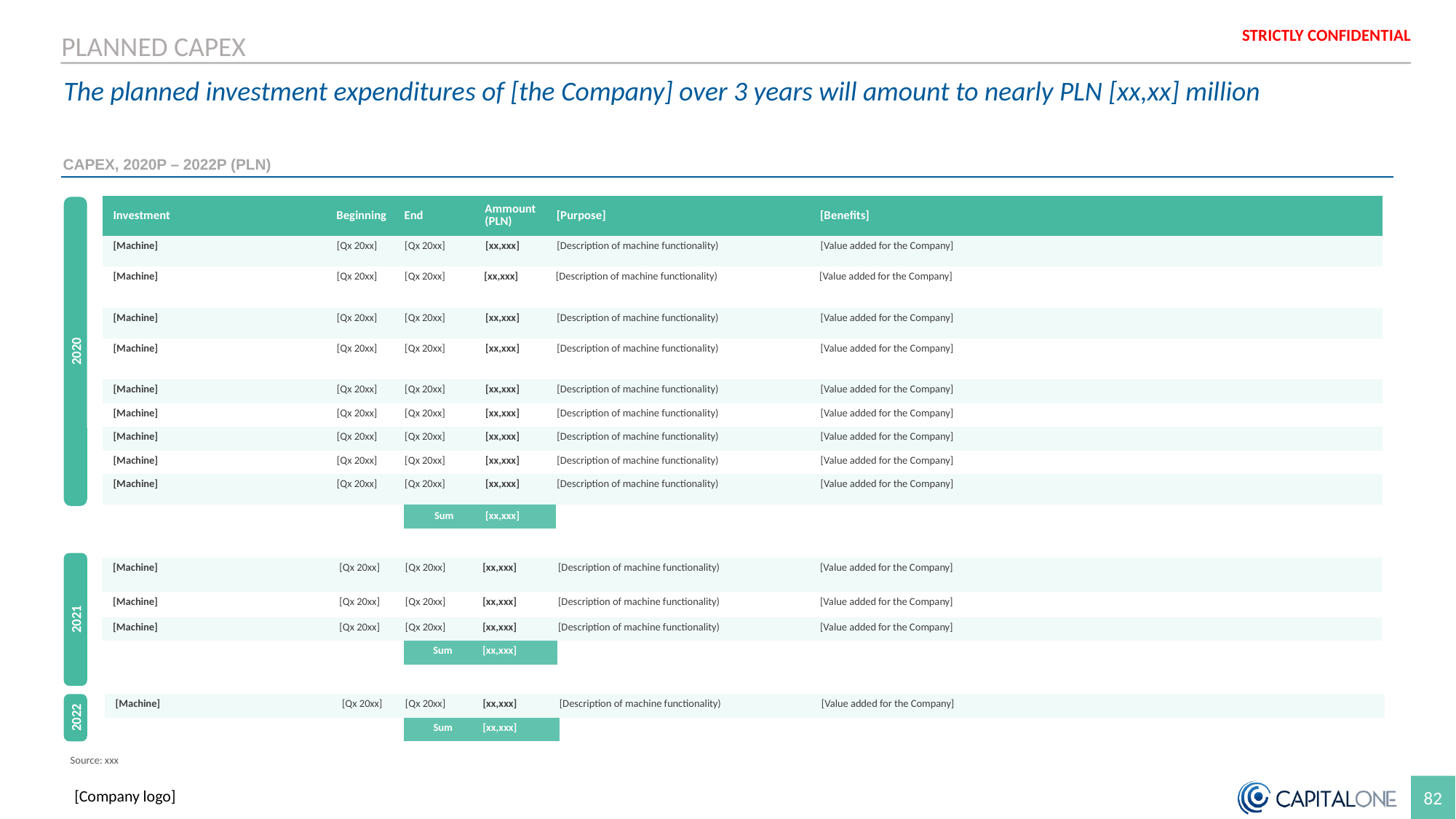

PLANNED CAPEX
The planned investment expenditures of [the Company] over 3 years will amount to nearly PLN [xx,xx] million
CAPEX, 2020P – 2022P (PLN)
| Investment | Beginning | End | Ammount (PLN) | [Purpose] | [Benefits] |
| --- | --- | --- | --- | --- | --- |
| [Machine] | [Qx 20xx] | [Qx 20xx] | [xx,xxx] | [Description of machine functionality) | [Value added for the Company] |
| [Machine] | [Qx 20xx] | [Qx 20xx] | [xx,xxx] | [Description of machine functionality) | [Value added for the Company] |
| [Machine] | [Qx 20xx] | [Qx 20xx] | [xx,xxx] | [Description of machine functionality) | [Value added for the Company] |
| [Machine] | [Qx 20xx] | [Qx 20xx] | [xx,xxx] | [Description of machine functionality) | [Value added for the Company] |
| [Machine] | [Qx 20xx] | [Qx 20xx] | [xx,xxx] | [Description of machine functionality) | [Value added for the Company] |
| [Machine] | [Qx 20xx] | [Qx 20xx] | [xx,xxx] | [Description of machine functionality) | [Value added for the Company] |
| [Machine] | [Qx 20xx] | [Qx 20xx] | [xx,xxx] | [Description of machine functionality) | [Value added for the Company] |
| [Machine] | [Qx 20xx] | [Qx 20xx] | [xx,xxx] | [Description of machine functionality) | [Value added for the Company] |
| [Machine] | [Qx 20xx] | [Qx 20xx] | [xx,xxx] | [Description of machine functionality) | [Value added for the Company] |
|  |  | Sum | [xx,xxx] |  |  |
2020
2021
| [Machine] | [Qx 20xx] | [Qx 20xx] | [xx,xxx] | [Description of machine functionality) | [Value added for the Company] |
| --- | --- | --- | --- | --- | --- |
| [Machine] | [Qx 20xx] | [Qx 20xx] | [xx,xxx] | [Description of machine functionality) | [Value added for the Company] |
| [Machine] | [Qx 20xx] | [Qx 20xx] | [xx,xxx] | [Description of machine functionality) | [Value added for the Company] |
|  |  | Sum | [xx,xxx] |  |  |
2022
| [Machine] | [Qx 20xx] | [Qx 20xx] | [xx,xxx] | [Description of machine functionality) | [Value added for the Company] |
| --- | --- | --- | --- | --- | --- |
|  |  | Sum | [xx,xxx] |  |  |
Source: xxx